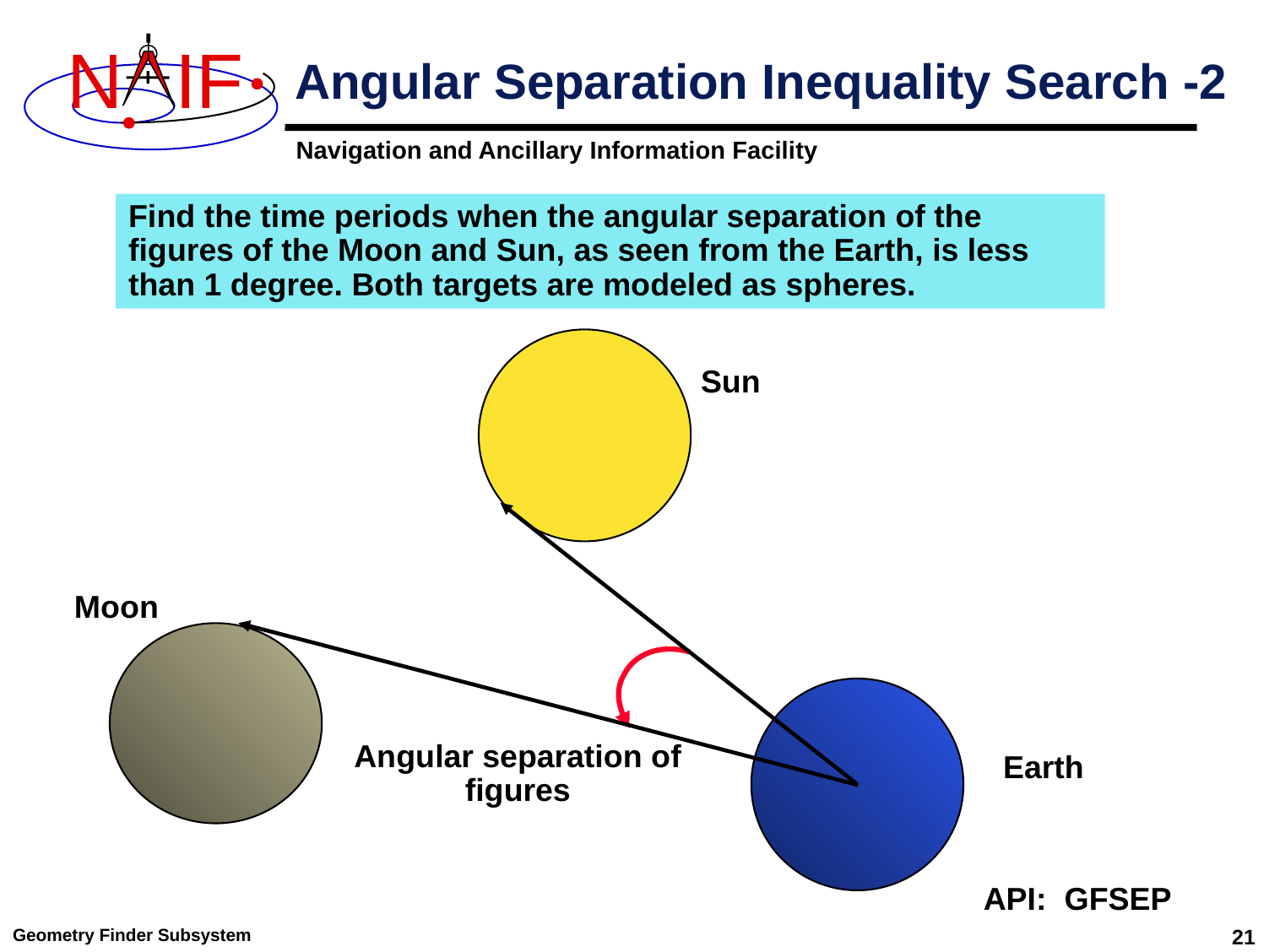

# Angular Separation Inequality Search -2
Find the time periods when the angular separation of the figures of the Moon and Sun, as seen from the Earth, is less than 1 degree. Both targets are modeled as spheres.

Sun

Moon

Angular separation of figures
Earth
API:  GFSEP
Geometry Finder Subsystem
21